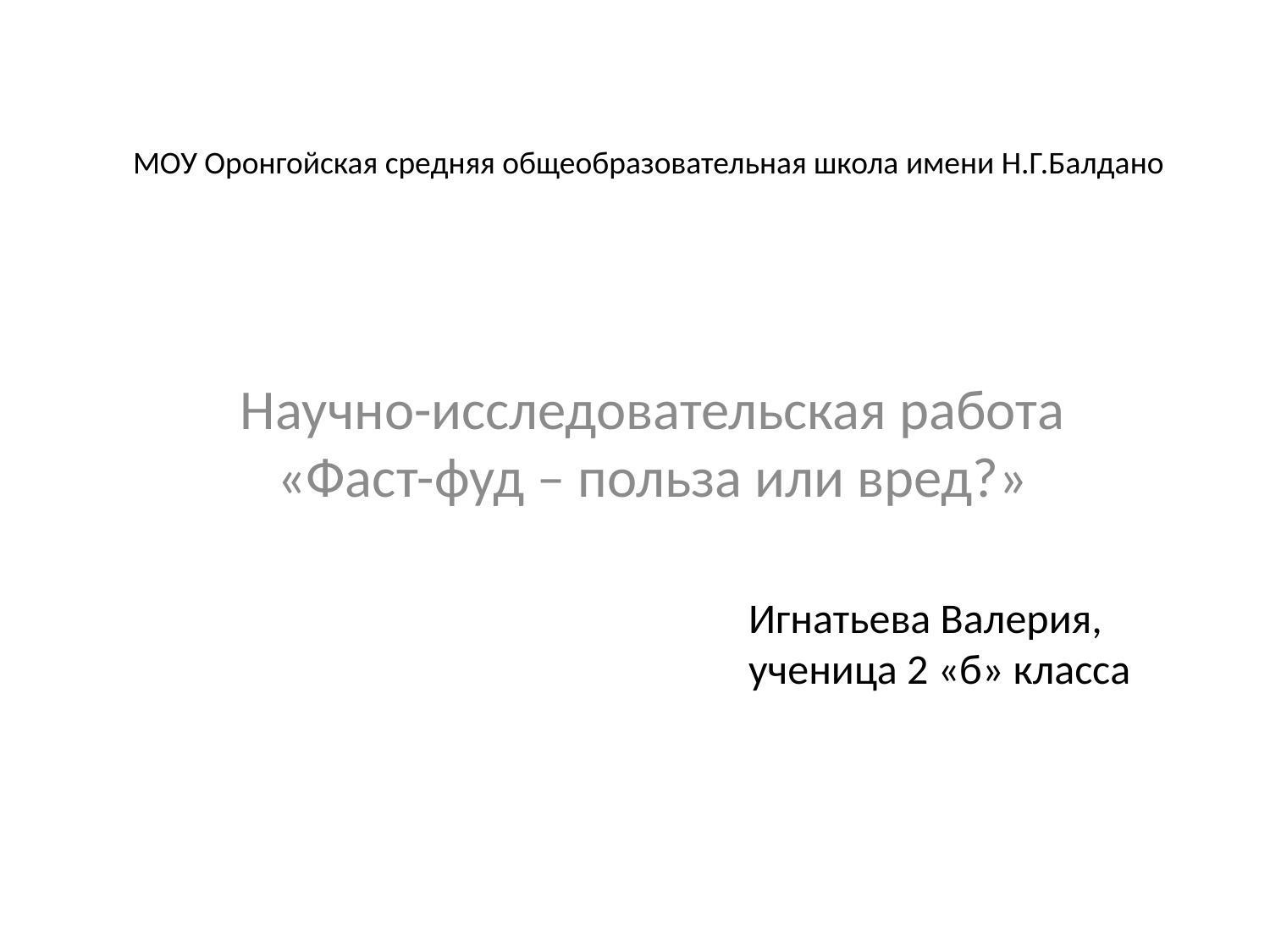

# МОУ Оронгойская средняя общеобразовательная школа имени Н.Г.Балдано
Научно-исследовательская работа «Фаст-фуд – польза или вред?»

Игнатьева Валерия,
ученица 2 «б» класса